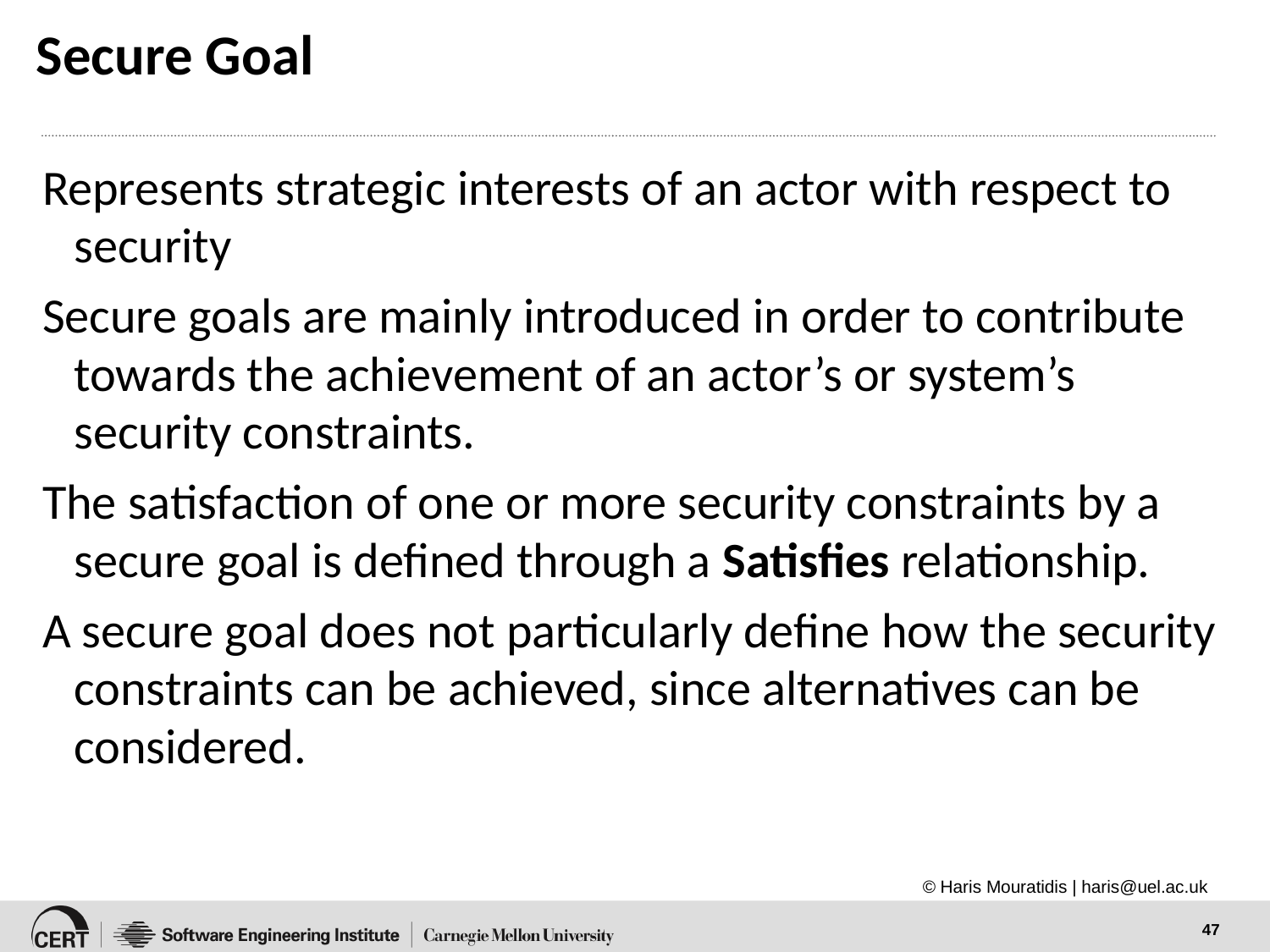

# Secure Goal
Represents strategic interests of an actor with respect to security
Secure goals are mainly introduced in order to contribute towards the achievement of an actor’s or system’s security constraints.
The satisfaction of one or more security constraints by a secure goal is defined through a Satisfies relationship.
A secure goal does not particularly define how the security constraints can be achieved, since alternatives can be considered.

© Haris Mouratidis | haris@uel.ac.uk